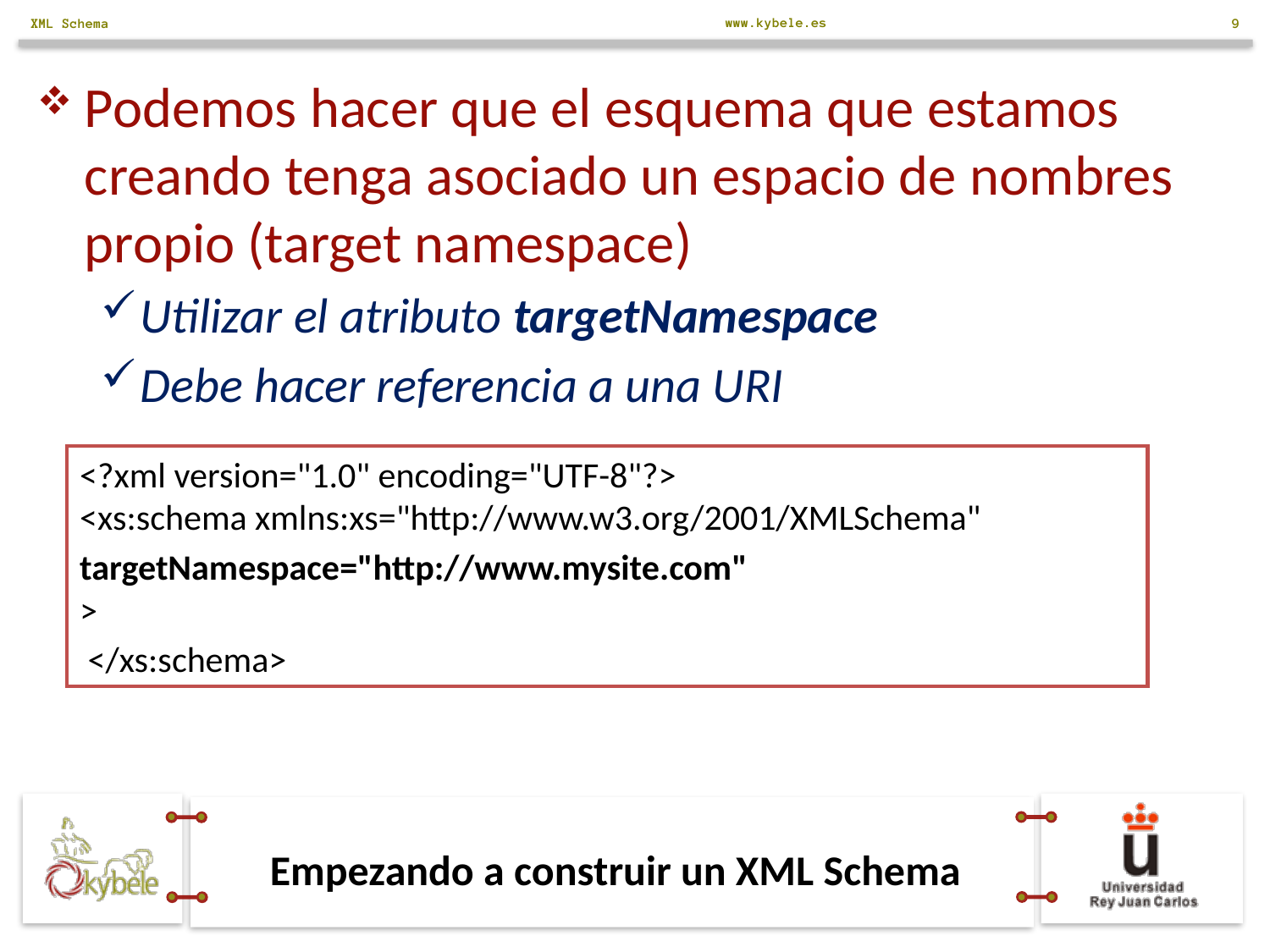

XML Schema
9
Podemos hacer que el esquema que estamos creando tenga asociado un espacio de nombres propio (target namespace)
Utilizar el atributo targetNamespace
Debe hacer referencia a una URI
<?xml version="1.0" encoding="UTF-8"?>
<xs:schema xmlns:xs="http://www.w3.org/2001/XMLSchema"
targetNamespace="http://www.mysite.com" 
>
 </xs:schema>

# Empezando a construir un XML Schema